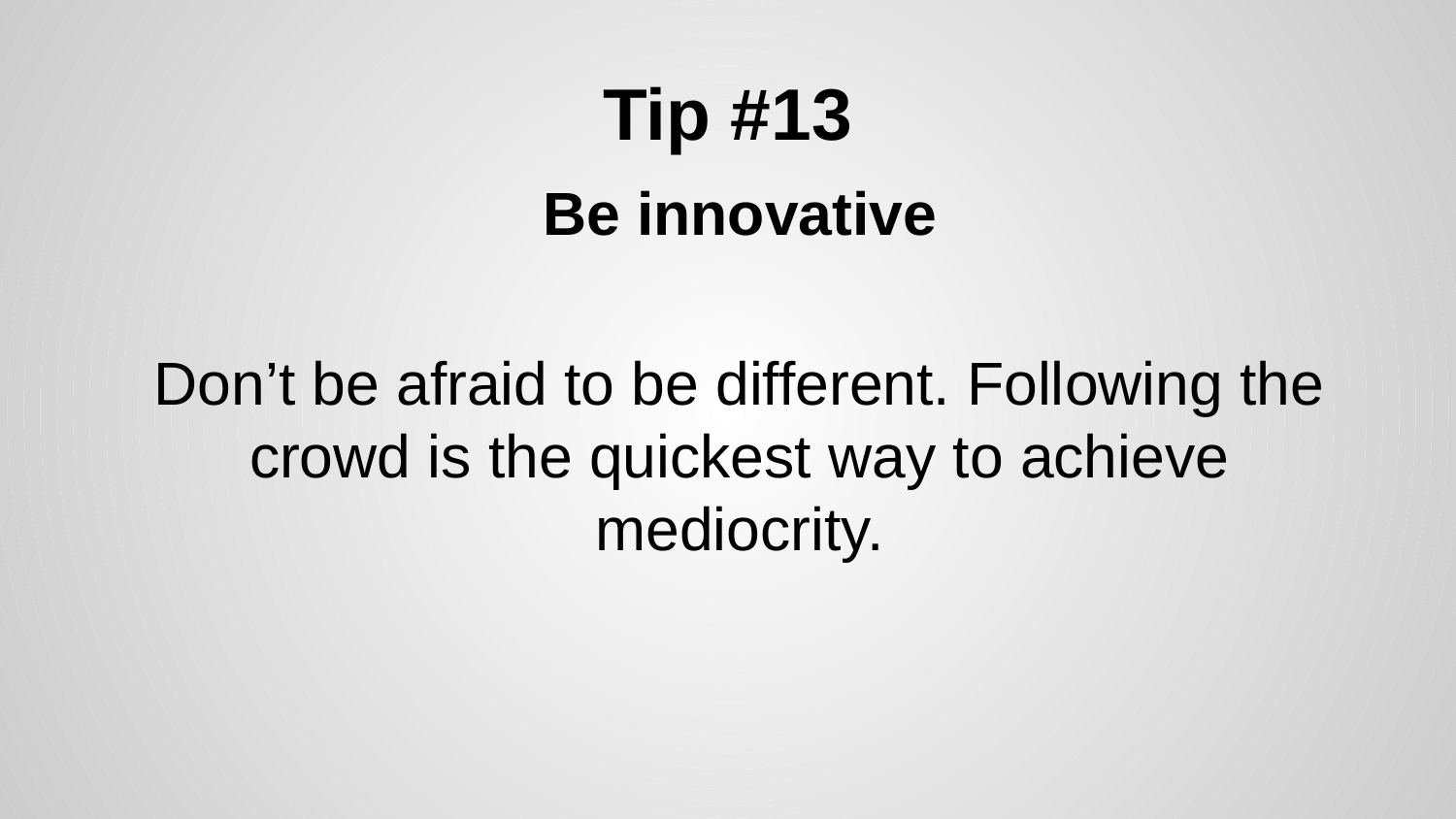

# Tip #13

Be innovative

Don’t be afraid to be different. Following the crowd is the quickest way to achieve mediocrity.